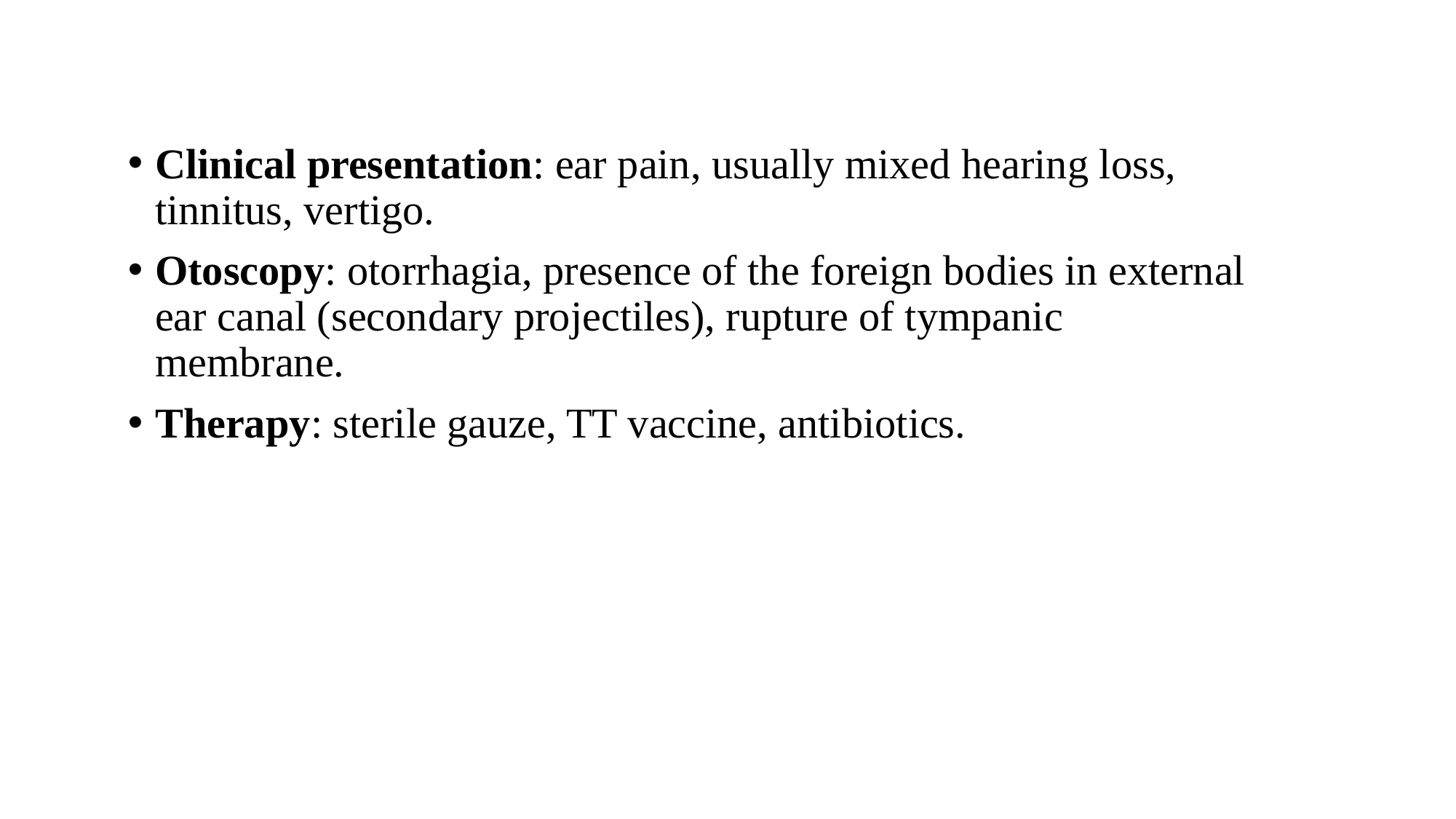

Clinical presentation: ear pain, usually mixed hearing loss, tinnitus, vertigo.
Otoscopy: otorrhagia, presence of the foreign bodies in external ear canal (secondary projectiles), rupture of tympanic membrane.
Therapy: sterile gauze, TT vaccine, antibiotics.